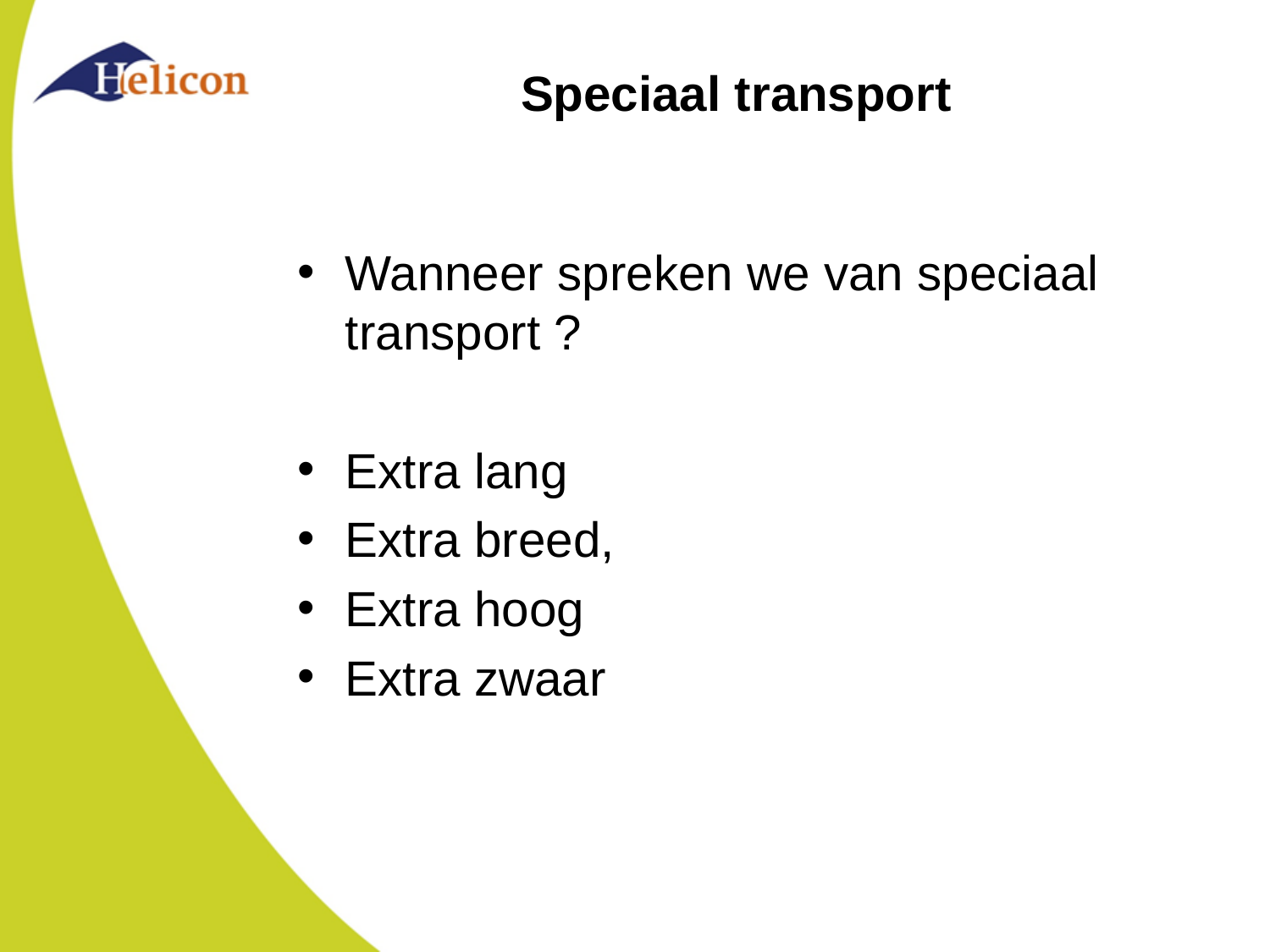

# Speciaal transport

Wanneer spreken we van speciaal transport ?

Extra lang
Extra breed,
Extra hoog
Extra zwaar